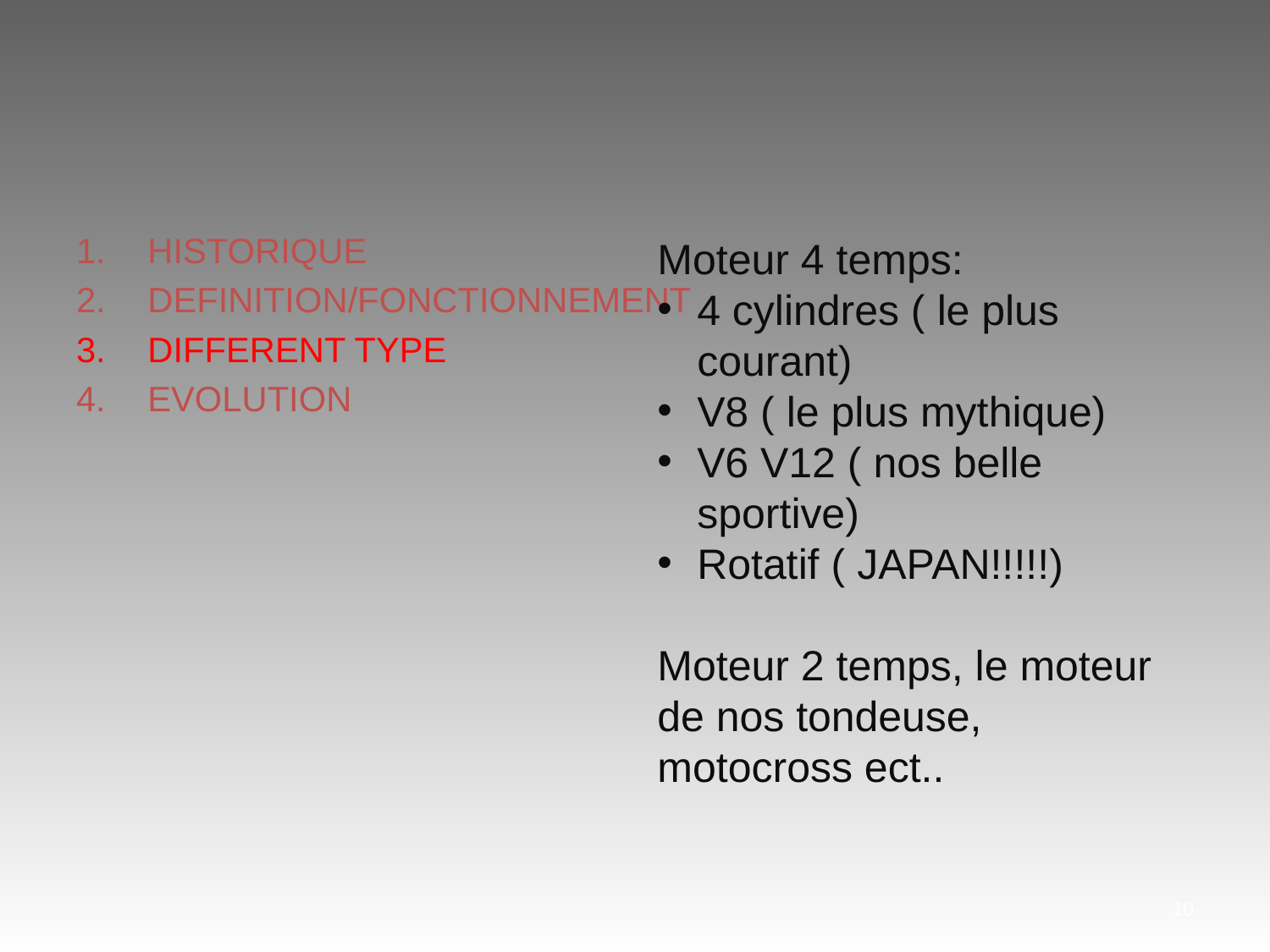

#
HISTORIQUE
DEFINITION/FONCTIONNEMENT
DIFFERENT TYPE
EVOLUTION

Moteur 4 temps:
4 cylindres ( le plus courant)
V8 ( le plus mythique)
V6 V12 ( nos belle sportive)
Rotatif ( JAPAN!!!!!)

Moteur 2 temps, le moteur de nos tondeuse, motocross ect..

10